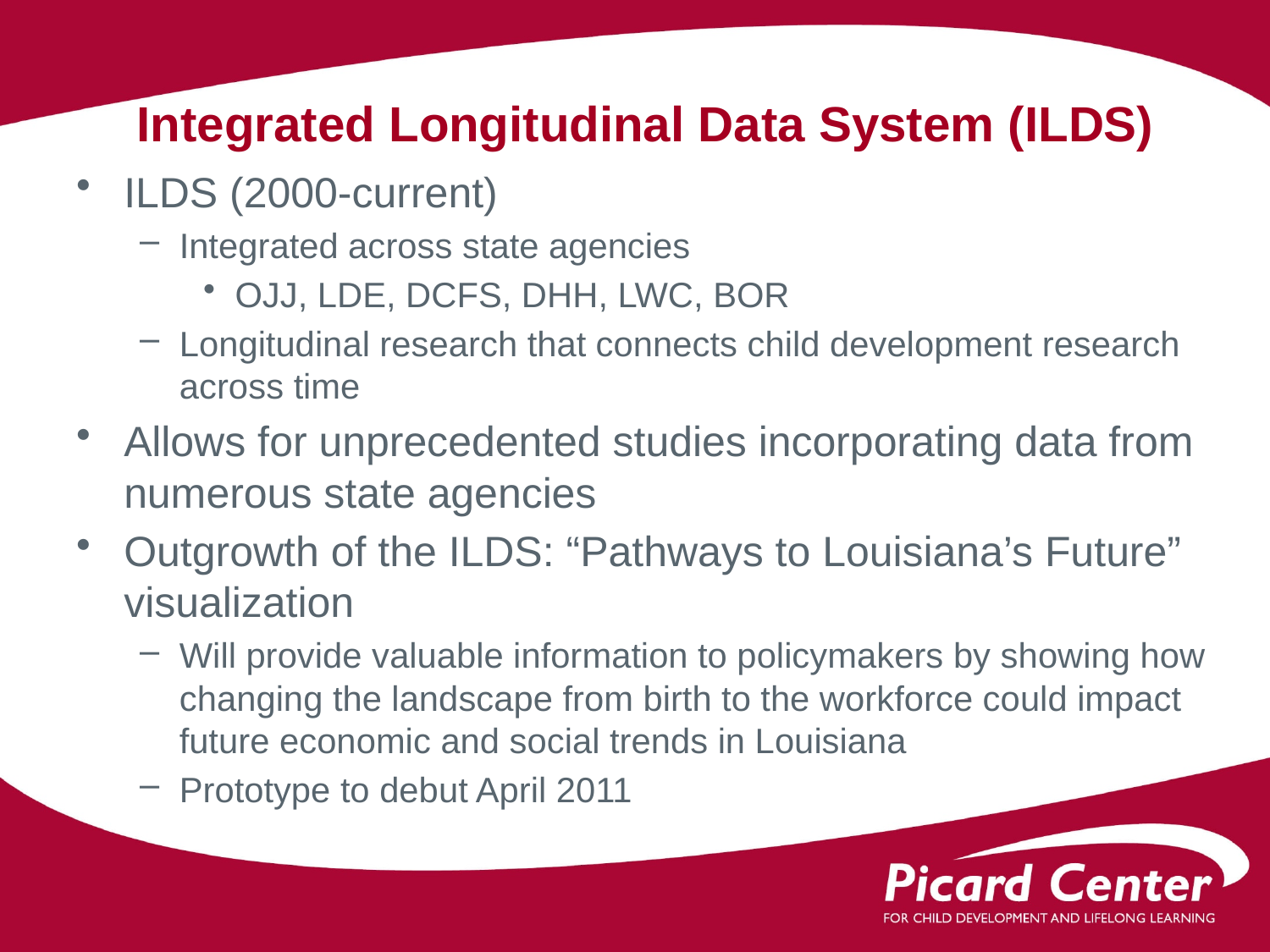

# Integrated Longitudinal Data System (ILDS)
ILDS (2000-current)
Integrated across state agencies
OJJ, LDE, DCFS, DHH, LWC, BOR
Longitudinal research that connects child development research across time
Allows for unprecedented studies incorporating data from numerous state agencies
Outgrowth of the ILDS: “Pathways to Louisiana’s Future” visualization
Will provide valuable information to policymakers by showing how changing the landscape from birth to the workforce could impact future economic and social trends in Louisiana
Prototype to debut April 2011